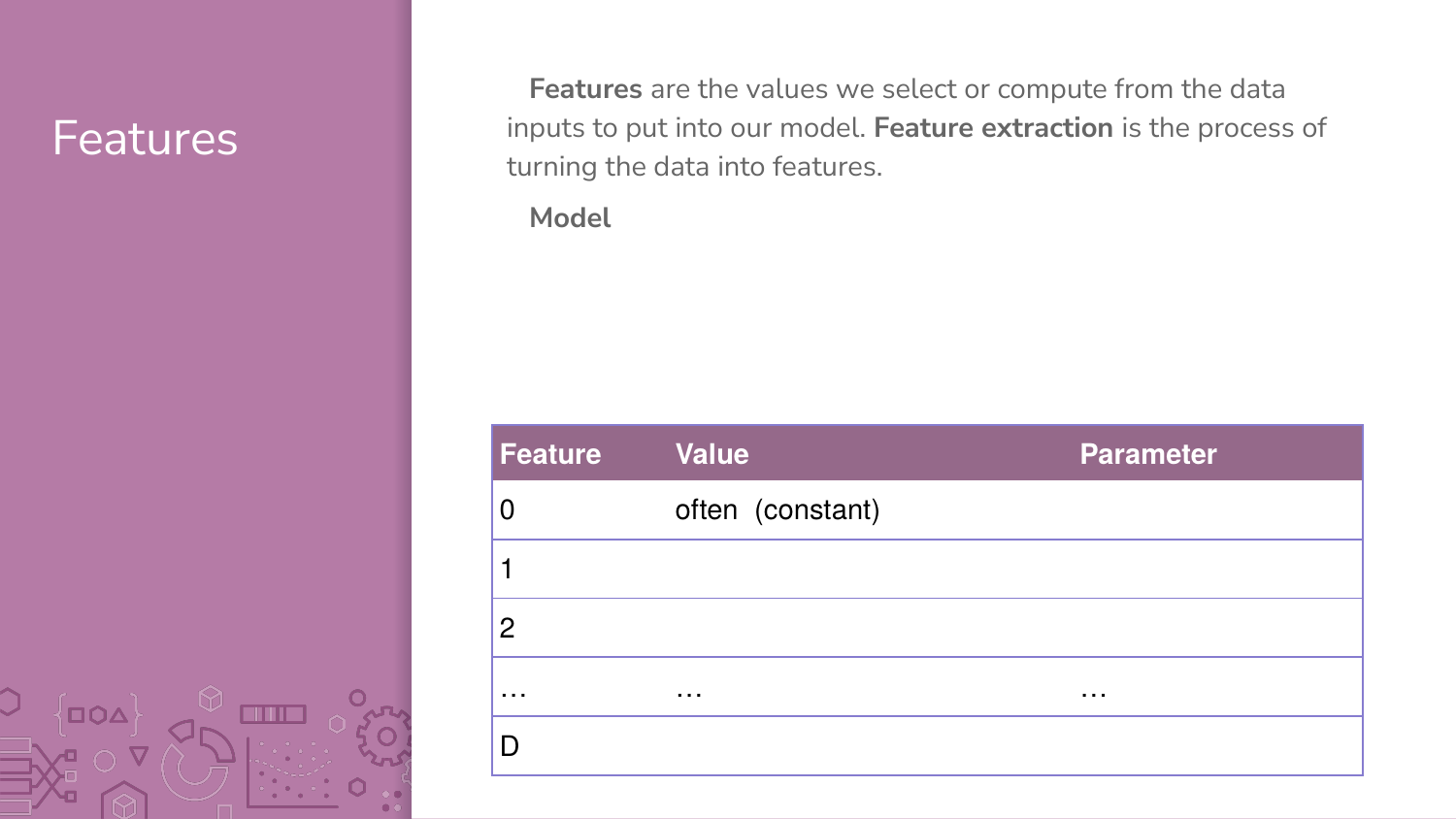

Features are the values we select or compute from the data inputs to put into our model. Feature extraction is the process of turning the data into features.
Model
# Features
| Feature | Value | Parameter |
| --- | --- | --- |
| 0 | often (constant) |  |
| 1 |  |  |
| 2 |  |  |
| … | … | … |
| D |  |  |
44